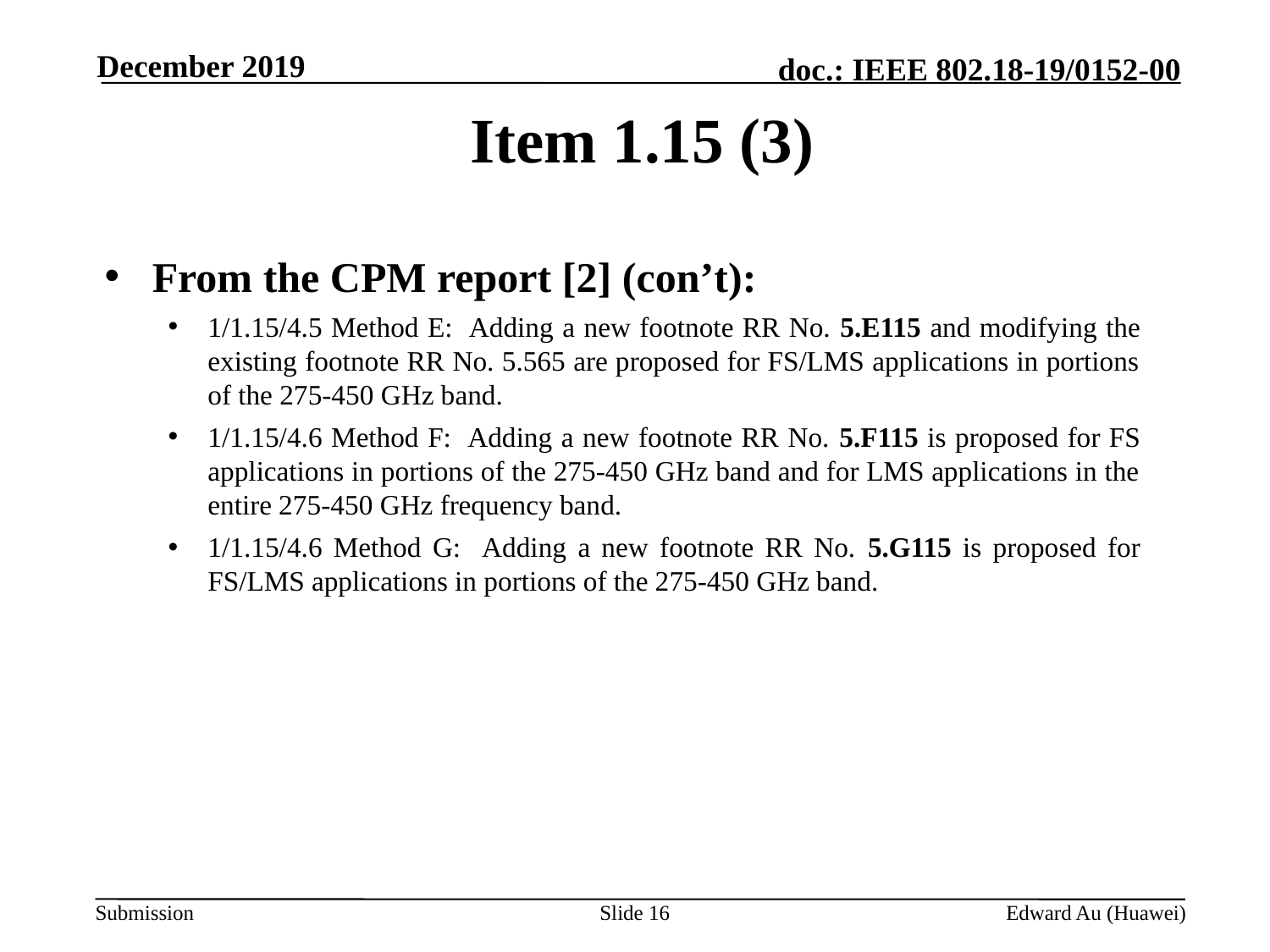

December 2019
# Item 1.15 (3)
From the CPM report [2] (con’t):
1/1.15/4.5 Method E:  Adding a new footnote RR No. 5.E115 and modifying the existing footnote RR No. 5.565 are proposed for FS/LMS applications in portions of the 275-450 GHz band.
1/1.15/4.6 Method F:  Adding a new footnote RR No. 5.F115 is proposed for FS applications in portions of the 275-450 GHz band and for LMS applications in the entire 275-450 GHz frequency band.
1/1.15/4.6 Method G:  Adding a new footnote RR No. 5.G115 is proposed for FS/LMS applications in portions of the 275-450 GHz band.

Slide 16
Edward Au (Huawei)